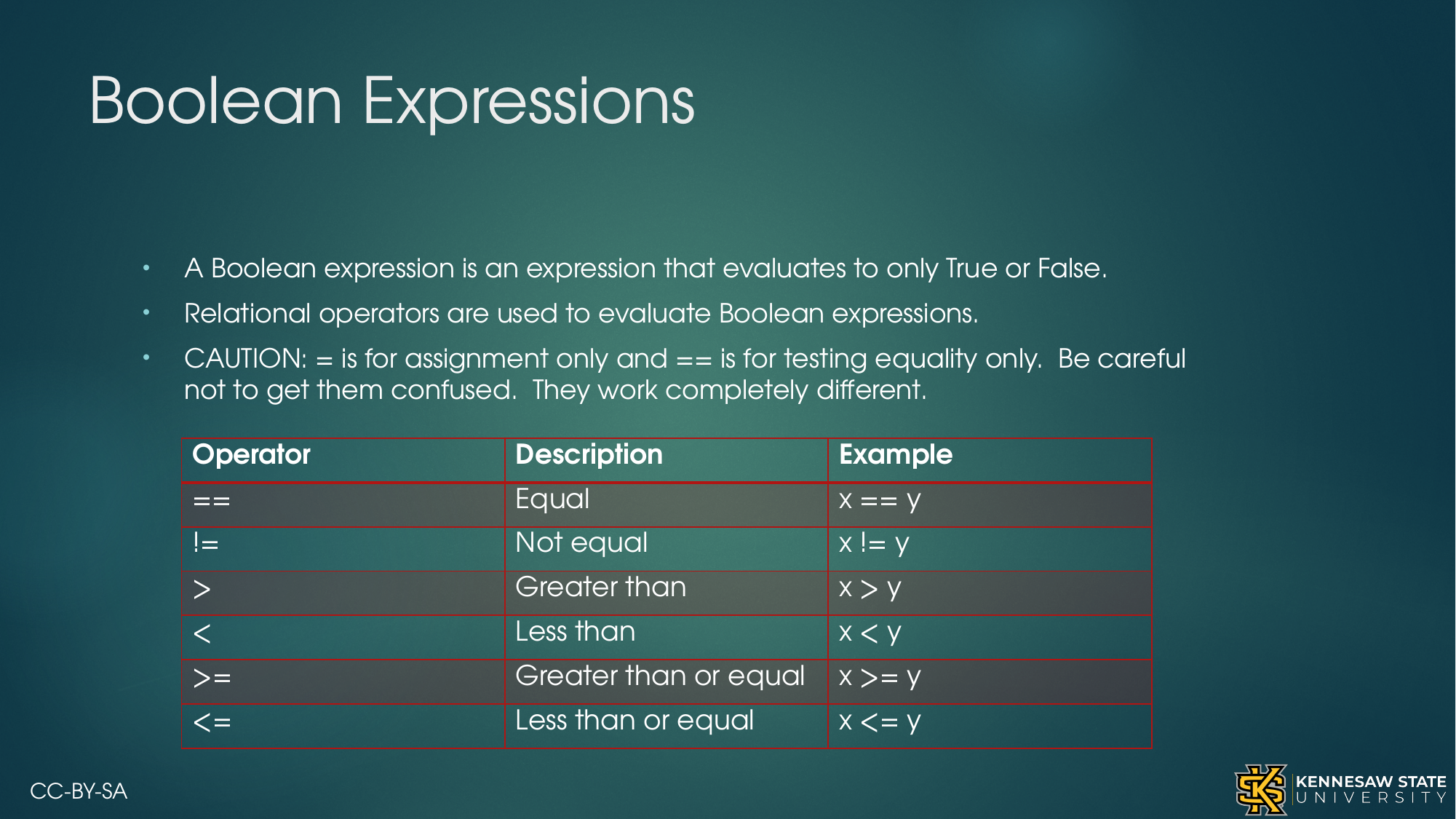

# Boolean Expressions
A Boolean expression is an expression that evaluates to only True or False.
Relational operators are used to evaluate Boolean expressions.
CAUTION: = is for assignment only and == is for testing equality only.  Be careful not to get them confused.  They work completely different.
| Operator | Description | Example |
| --- | --- | --- |
| == | Equal | x == y |
| != | Not equal | x != y |
| > | Greater than | x > y |
| < | Less than | x < y |
| >= | Greater than or equal | x >= y |
| <= | Less than or equal | x <= y |